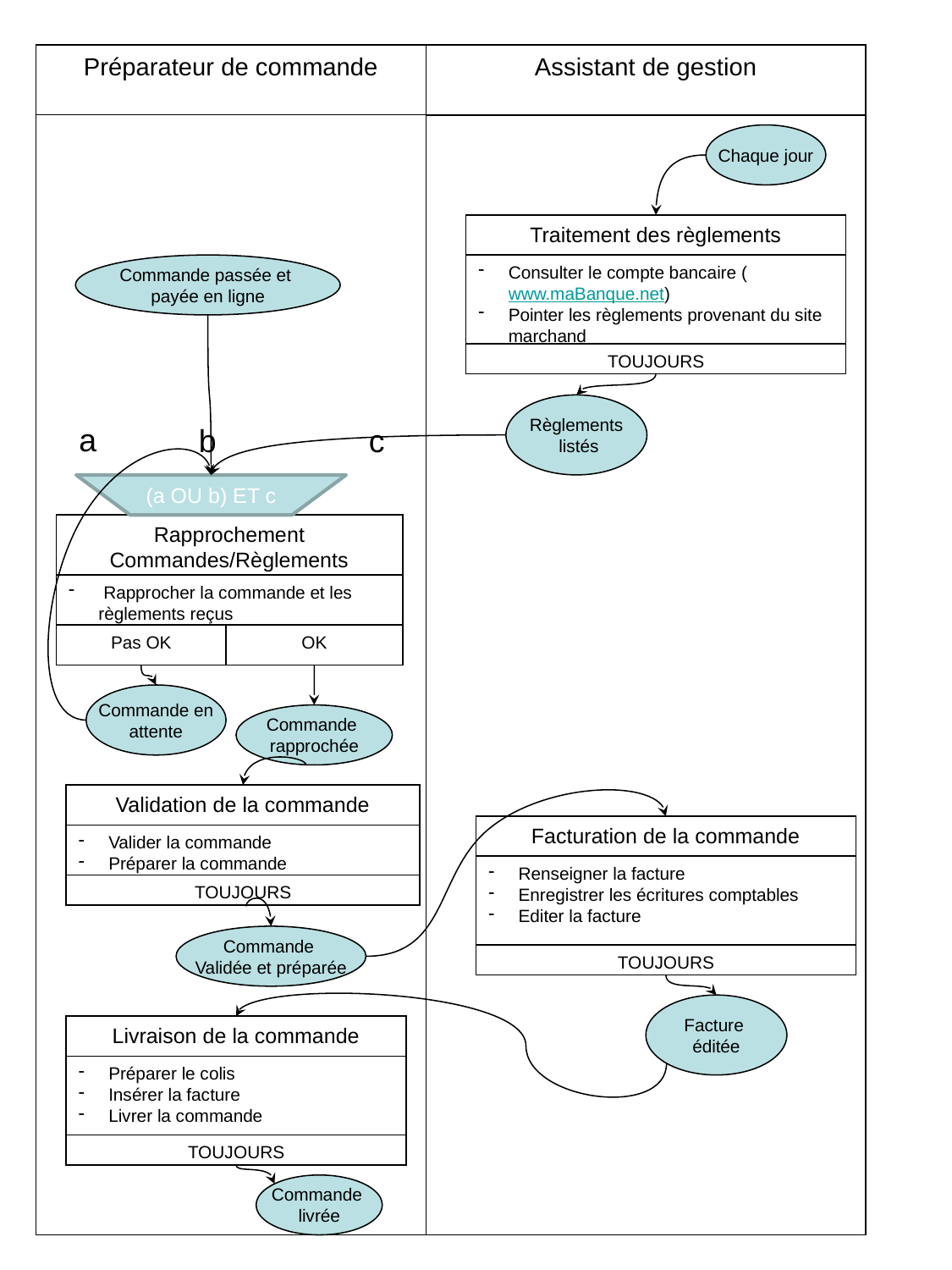

Préparateur de commande

Assistant de gestion

Chaque jour
Traitement des règlements
Consulter le compte bancaire (www.maBanque.net)
Pointer les règlements provenant du site marchand

Commande passée et
payée en ligne
TOUJOURS
Règlements
 listés
a
b
c
(a OU b) ET c
Rapprochement Commandes/Règlements
 Rapprocher la commande et les règlements reçus
Pas OK
OK
Commande en
attente
Commande
rapprochée
Validation de la commande
Facturation de la commande
Valider la commande
Préparer la commande
Renseigner la facture
Enregistrer les écritures comptables
Editer la facture
TOUJOURS
Commande
Validée et préparée
TOUJOURS
Facture
éditée
Livraison de la commande
Préparer le colis
Insérer la facture
Livrer la commande
TOUJOURS
Commande
livrée